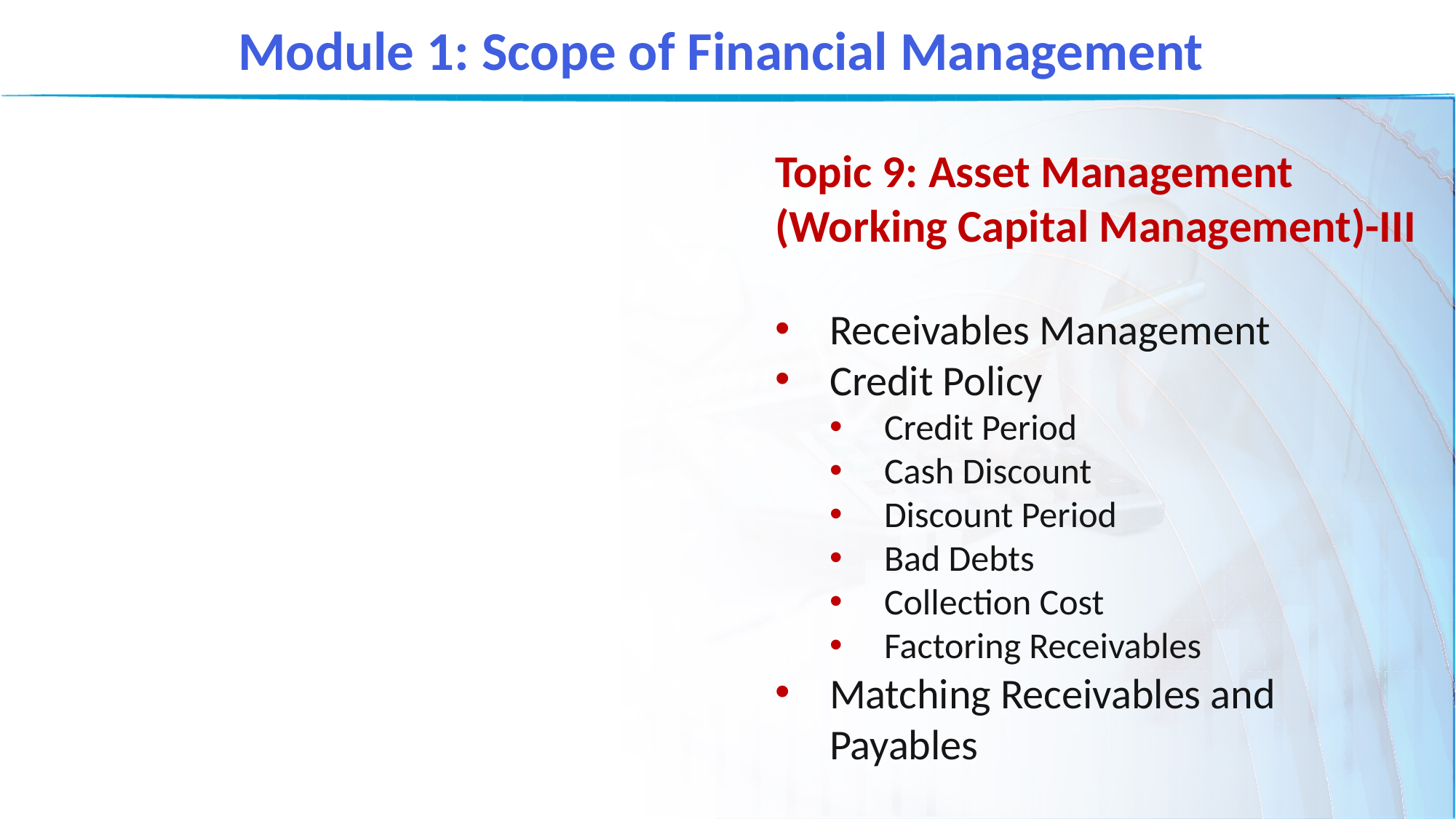

Module 1: Scope of Financial Management
Topic 9: Asset Management (Working Capital Management)-III

Receivables Management
Credit Policy
Credit Period
Cash Discount
Discount Period
Bad Debts
Collection Cost
Factoring Receivables
Matching Receivables and Payables